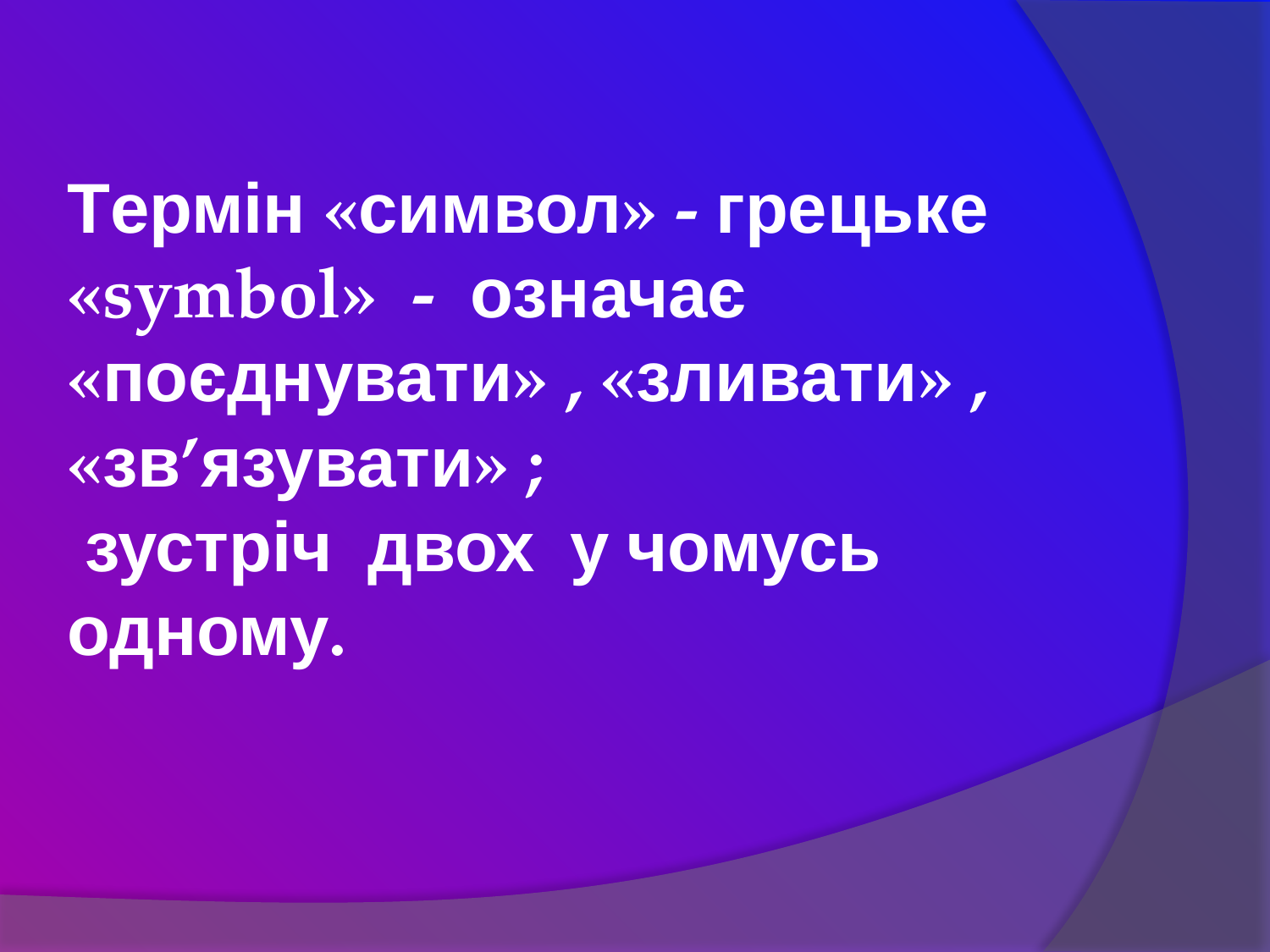

Термін «символ» - грецьке   «symbol»  -  означає «поєднувати» , «зливати» , «зв’язувати» ;
 зустріч  двох  у чомусь одному.